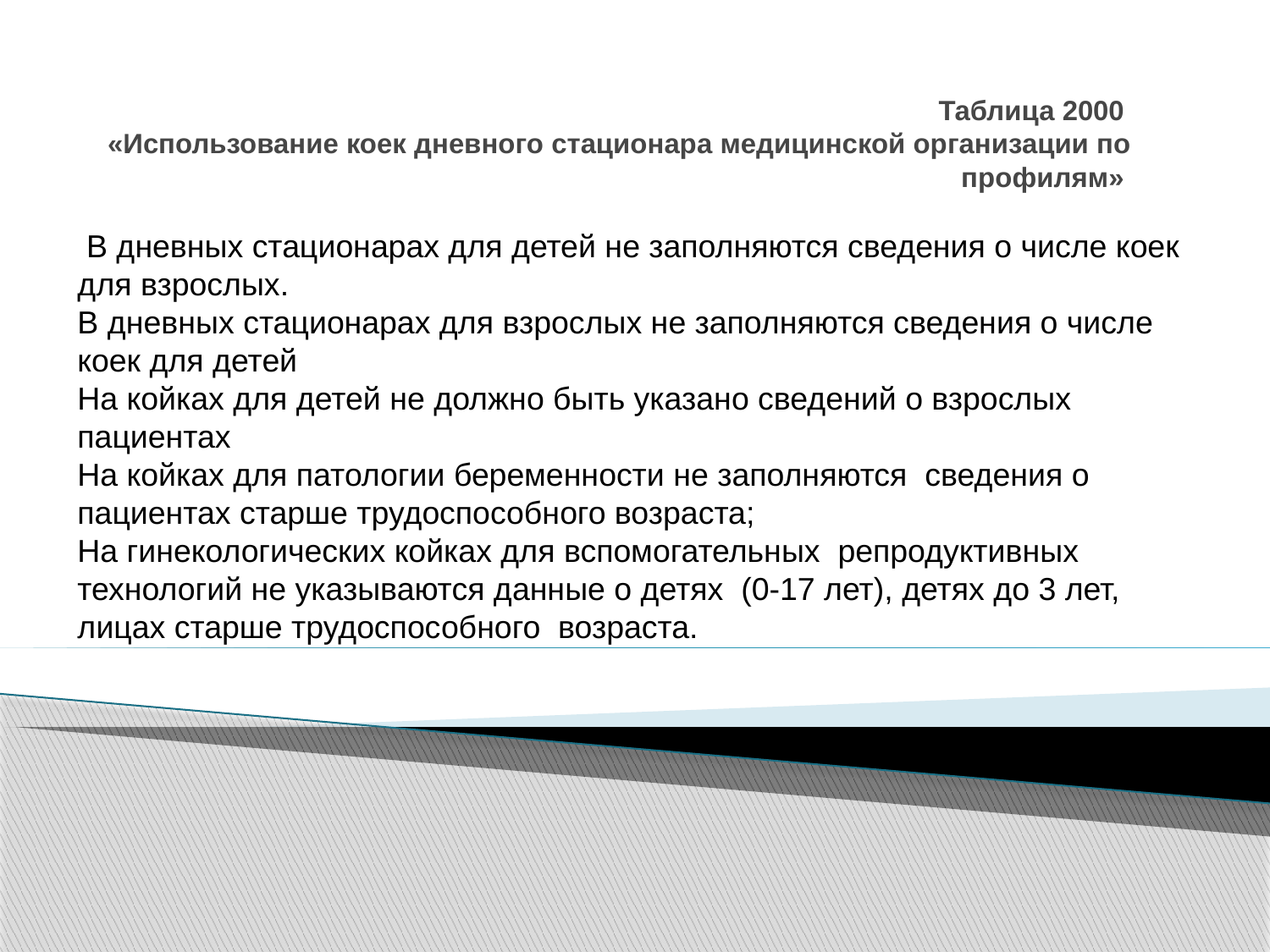

# Таблица 2000 «Использование коек дневного стационара медицинской организации по профилям»
 В дневных стационарах для детей не заполняются сведения о числе коек для взрослых.
В дневных стационарах для взрослых не заполняются сведения о числе коек для детей
На койках для детей не должно быть указано сведений о взрослых пациентах
На койках для патологии беременности не заполняются  сведения о пациентах старше трудоспособного возраста;
На гинекологических койках для вспомогательных  репродуктивных технологий не указываются данные о детях  (0-17 лет), детях до 3 лет, лицах старше трудоспособного  возраста.